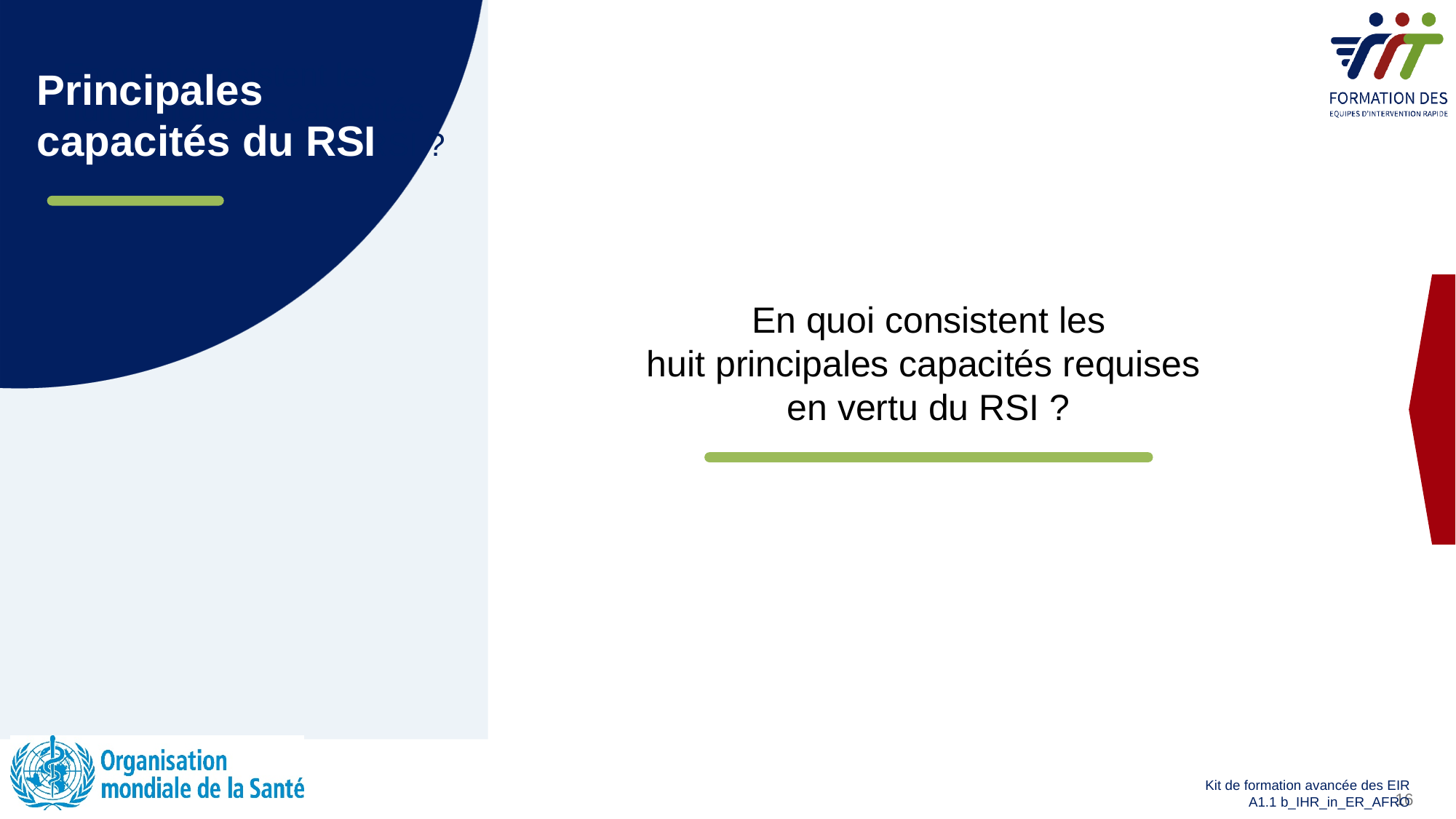

# En quoi consistent les huit principales capacités requises en vertu du RSI ?

Principales capacités du RSI

En quoi consistent les huit principales capacités requises
en vertu du RSI ?